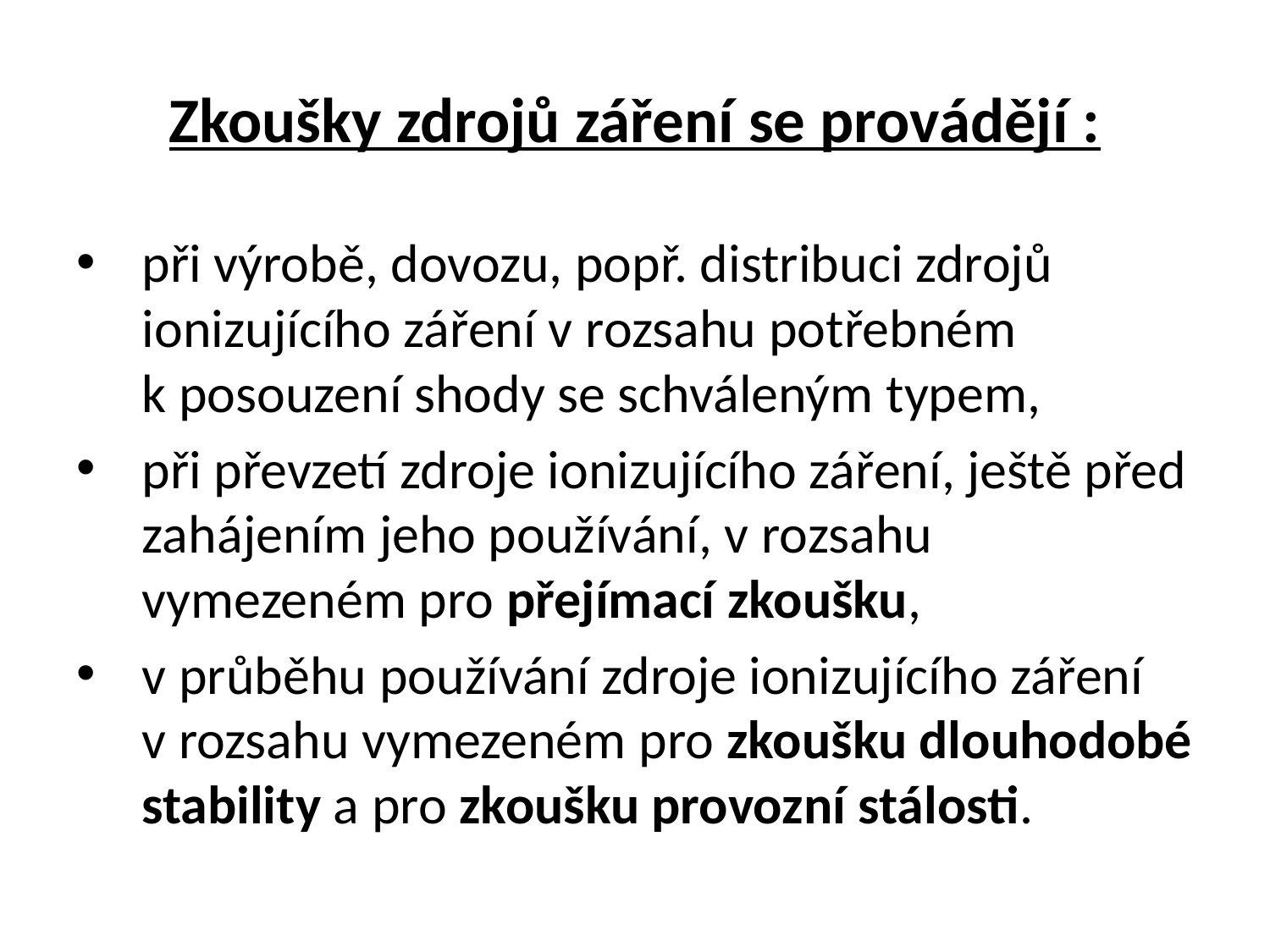

# Zkoušky zdrojů záření se provádějí :
při výrobě, dovozu, popř. distribuci zdrojů ionizujícího záření v rozsahu potřebném k posouzení shody se schváleným typem,
při převzetí zdroje ionizujícího záření, ještě před zahájením jeho používání, v rozsahu vymezeném pro přejímací zkoušku,
v průběhu používání zdroje ionizujícího záření v rozsahu vymezeném pro zkoušku dlouhodobé stability a pro zkoušku provozní stálosti.